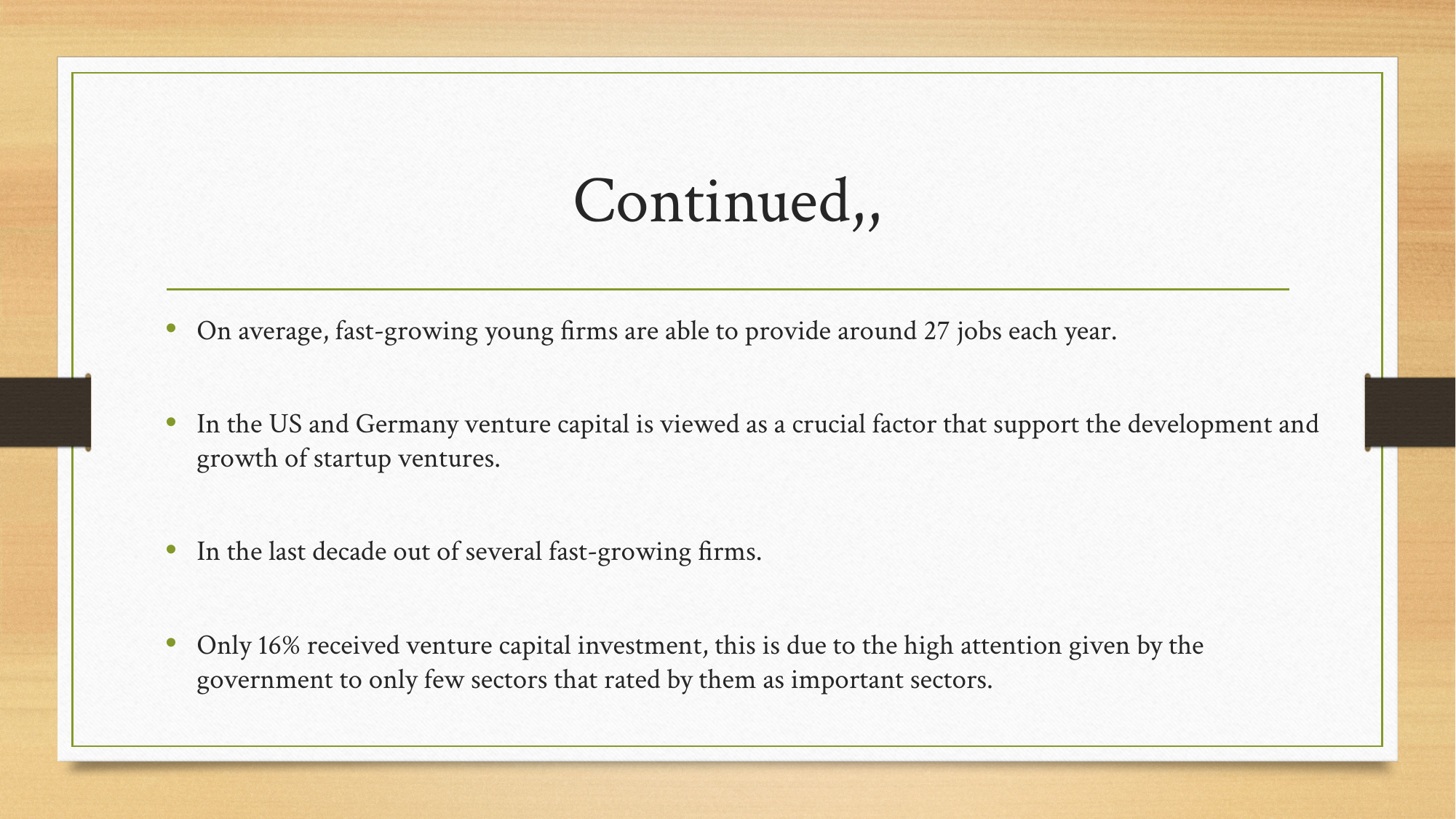

# Continued,,
On average, fast-growing young firms are able to provide around 27 jobs each year.

In the US and Germany venture capital is viewed as a crucial factor that support the development and growth of startup ventures.

In the last decade out of several fast-growing firms.

Only 16% received venture capital investment, this is due to the high attention given by the government to only few sectors that rated by them as important sectors.